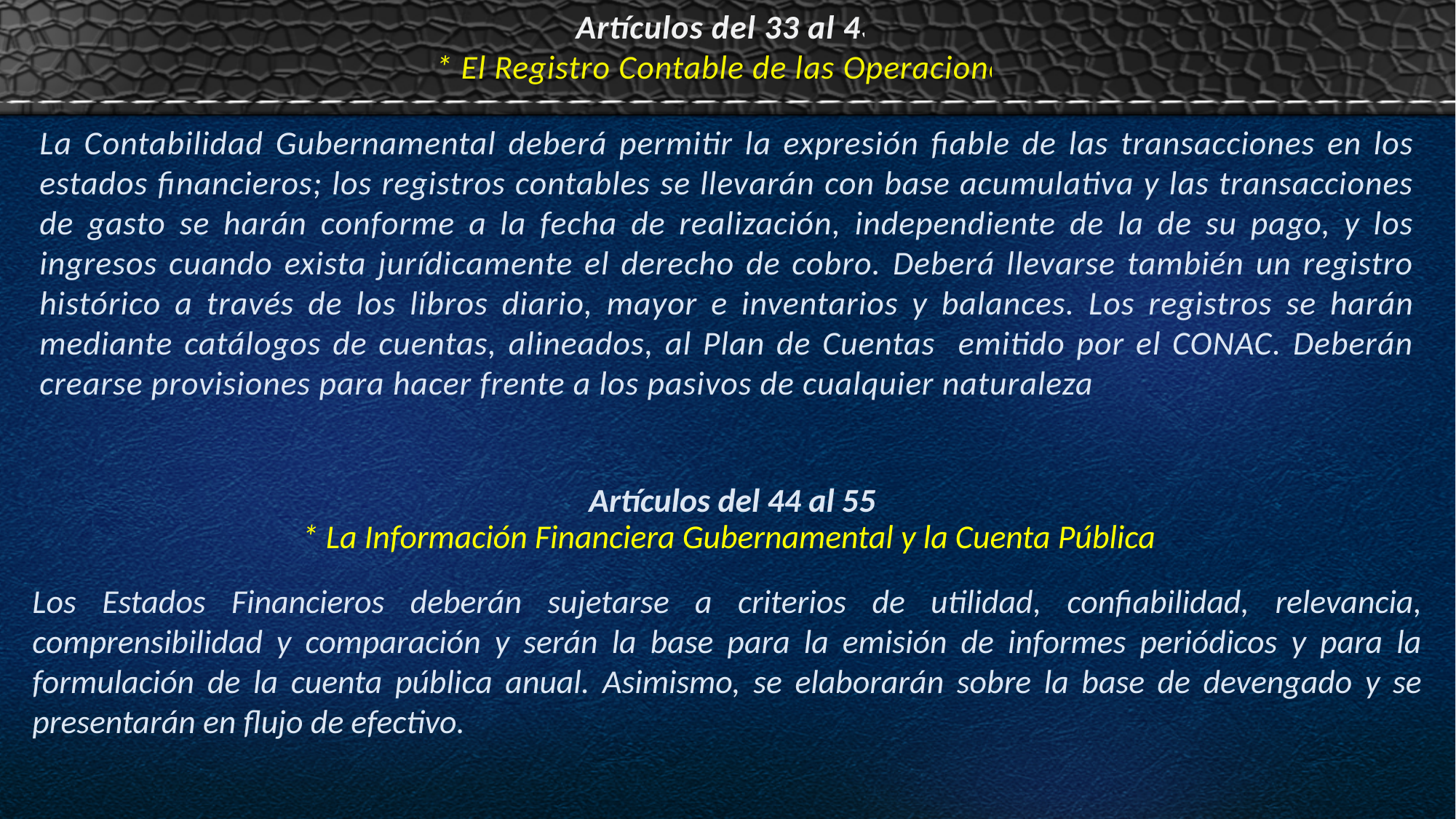

# La Contabilidad Gubernamental deberá permitir la expresión fiable de las transacciones en los estados financieros; los registros contables se llevarán con base acumulativa y las transacciones de gasto se harán conforme a la fecha de realización, independiente de la de su pago, y los ingresos cuando exista jurídicamente el derecho de cobro. Deberá llevarse también un registro histórico a través de los libros diario, mayor e inventarios y balances. Los registros se harán mediante catálogos de cuentas, alineados, al Plan de Cuentas  emitido por el CONAC. Deberán crearse provisiones para hacer frente a los pasivos de cualquier naturaleza
Artículos del 33 al 43
* El Registro Contable de las Operaciones
Artículos del 44 al 55
* La Información Financiera Gubernamental y la Cuenta Pública
Los Estados Financieros deberán sujetarse a criterios de utilidad, confiabilidad, relevancia, comprensibilidad y comparación y serán la base para la emisión de informes periódicos y para la formulación de la cuenta pública anual. Asimismo, se elaborarán sobre la base de devengado y se presentarán en flujo de efectivo.